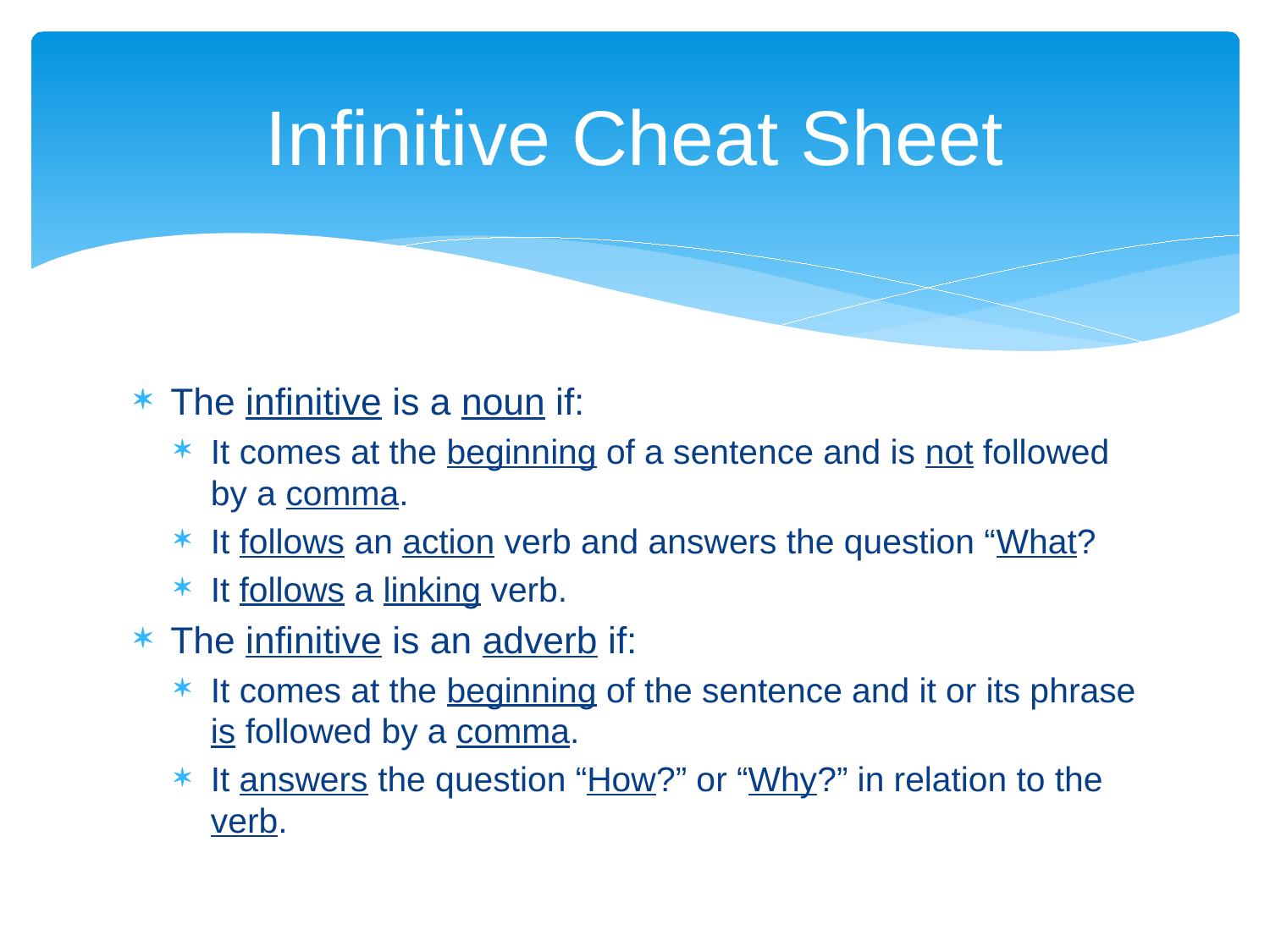

# Infinitive Cheat Sheet
The infinitive is a noun if:
It comes at the beginning of a sentence and is not followed by a comma.
It follows an action verb and answers the question “What?
It follows a linking verb.
The infinitive is an adverb if:
It comes at the beginning of the sentence and it or its phrase is followed by a comma.
It answers the question “How?” or “Why?” in relation to the verb.